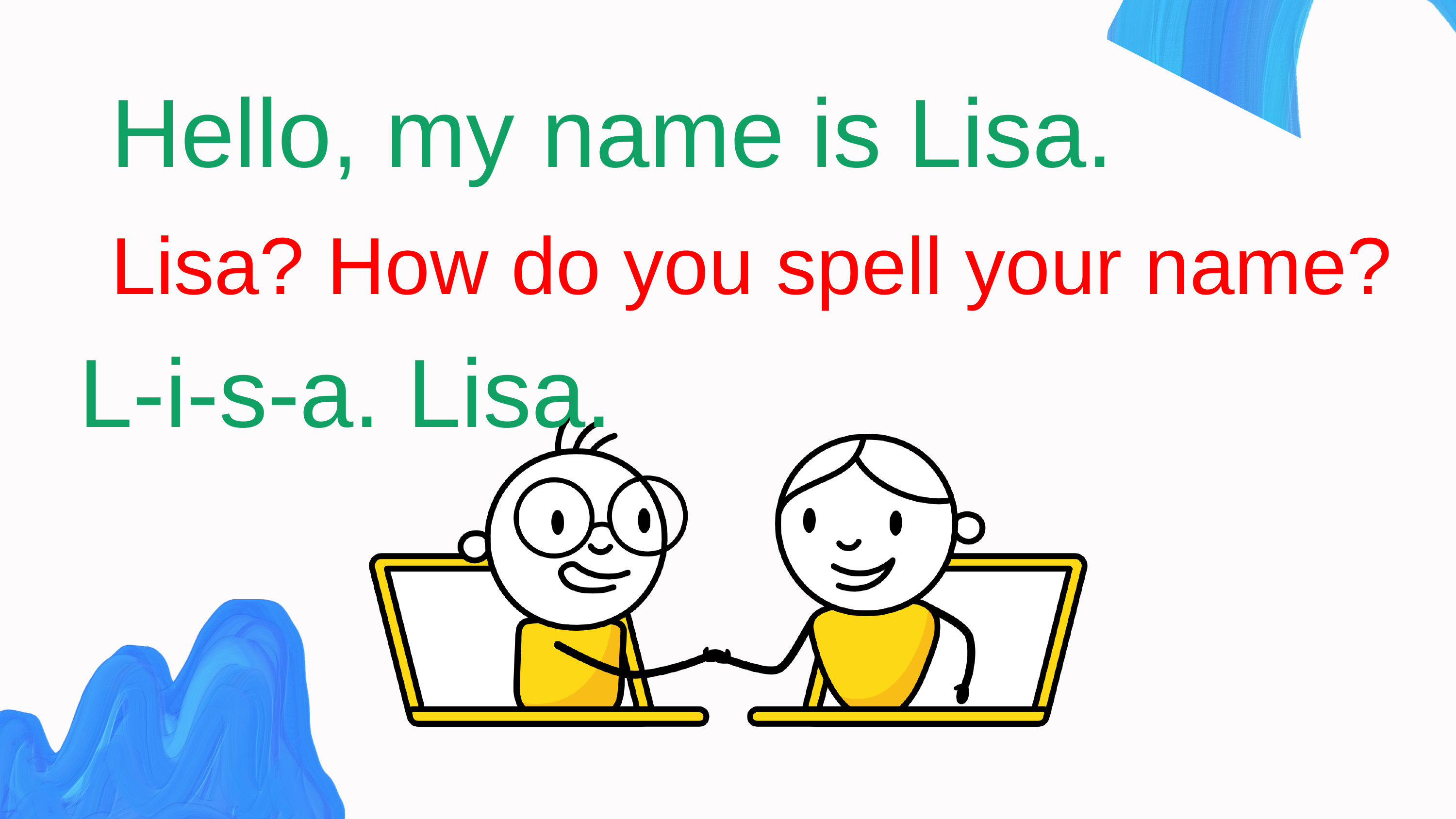

Hello, my name is Lisa.
Lisa? How do you spell your name?
L-i-s-a. Lisa.